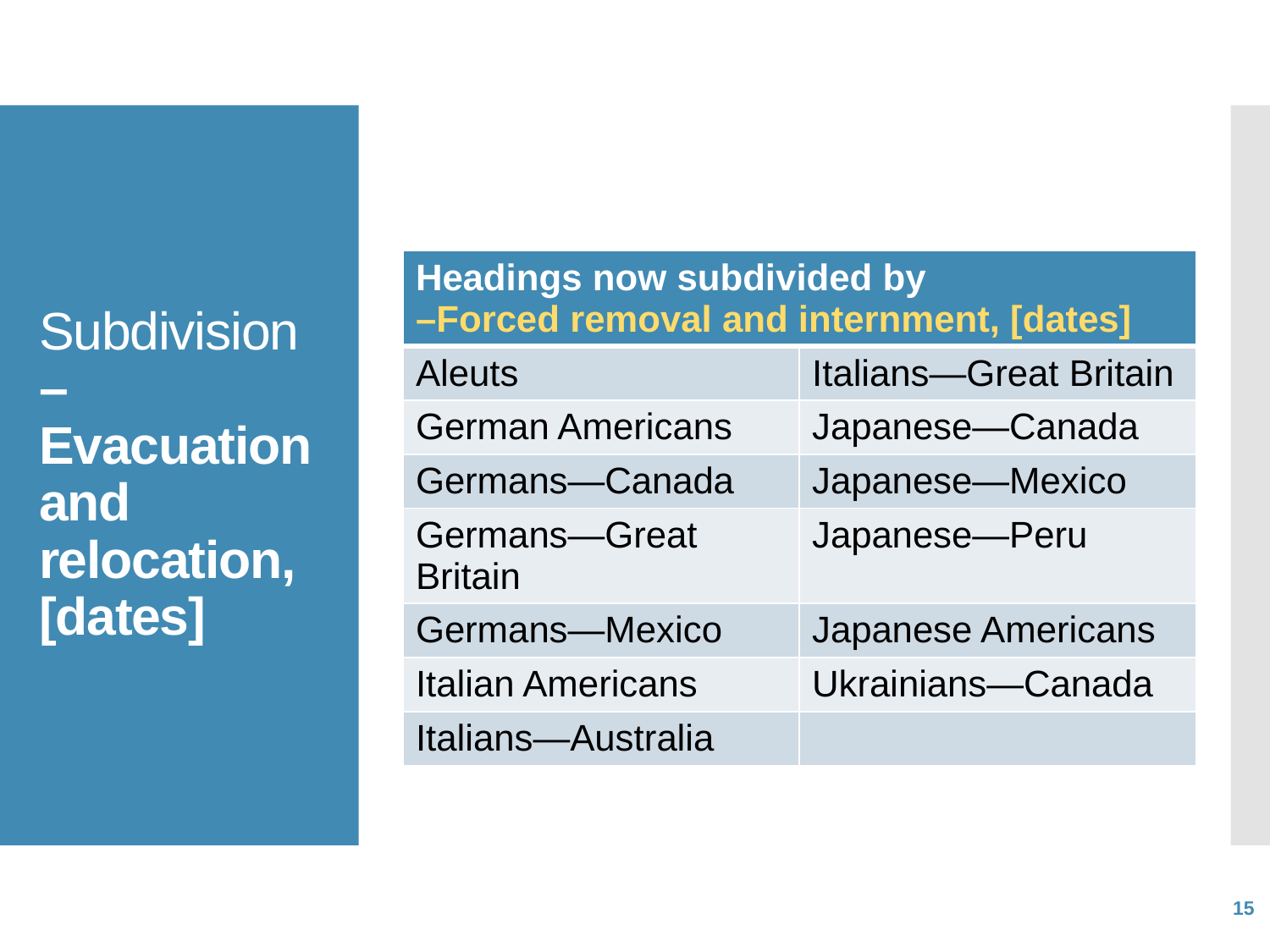

# Subdivision  –Evacuation and relocation, [dates]
| Headings now subdivided by –Forced removal and internment, [dates] |  |
| --- | --- |
| Aleuts | Italians—Great Britain |
| German Americans | Japanese—Canada |
| Germans—Canada | Japanese—Mexico |
| Germans—Great Britain | Japanese—Peru |
| Germans—Mexico | Japanese Americans |
| Italian Americans | Ukrainians—Canada |
| Italians—Australia |  |
15